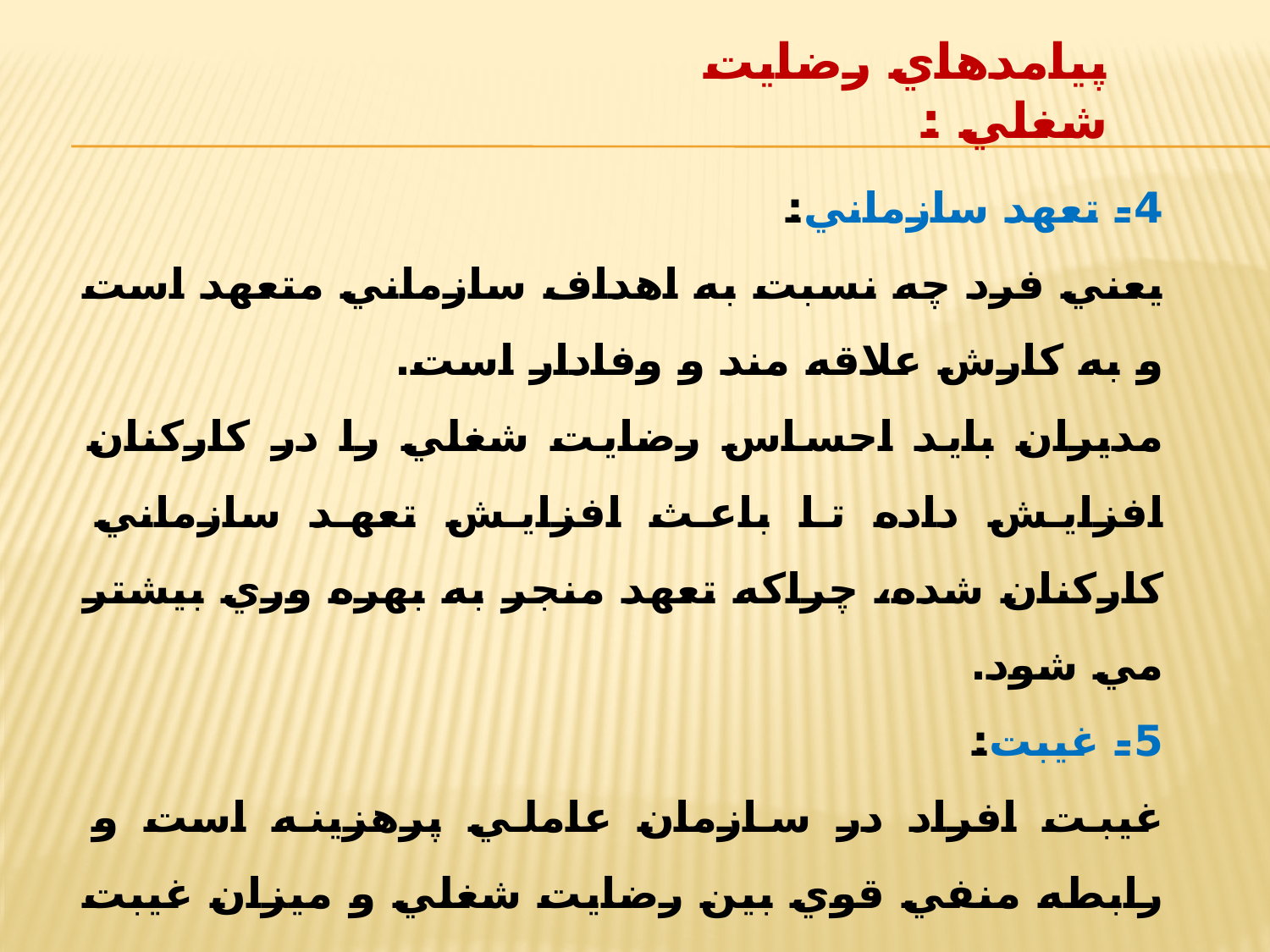

# پيامدهاي رضايت شغلي :
4- تعهد سازماني:
يعني فرد چه نسبت به اهداف سازماني متعهد است و به كارش علاقه مند و وفادار است.
مديران بايد احساس رضايت شغلي را در كاركنان افزايش داده تا باعث افزايش تعهد سازماني كاركنان شده، چراكه تعهد منجر به بهره وري بيشتر مي شود.
5- غيبت:
غيبت افراد در سازمان عاملي پرهزينه است و رابطه منفي قوي بين رضايت شغلي و ميزان غيبت كاركنان وجود دارد.